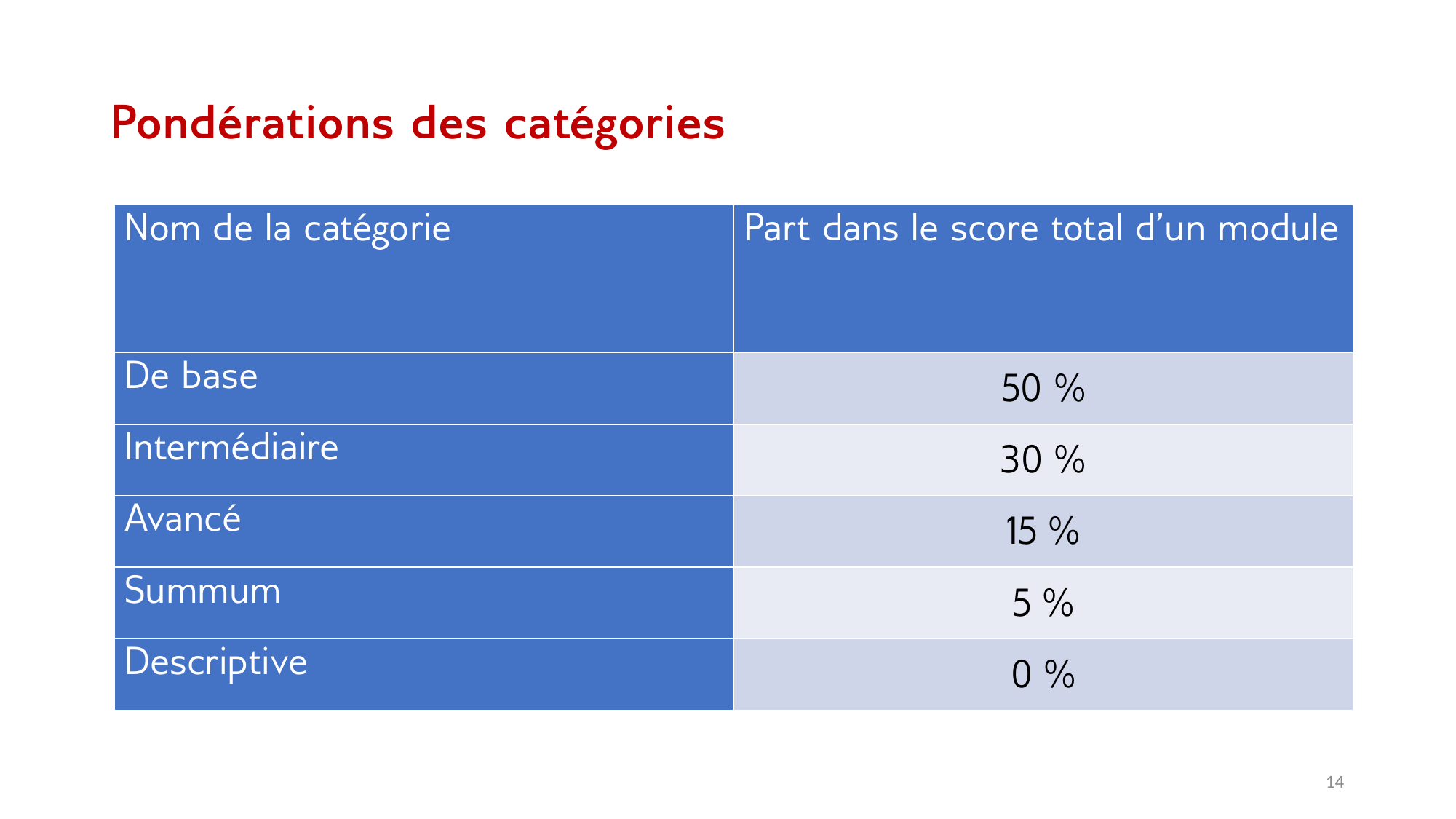

# Pondérations des catégories
| Nom de la catégorie | Part dans le score total d’un module |
| --- | --- |
| De base | 50 % |
| Intermédiaire | 30 % |
| Avancé | 15 % |
| Summum | 5 % |
| Descriptive | 0 % |

14